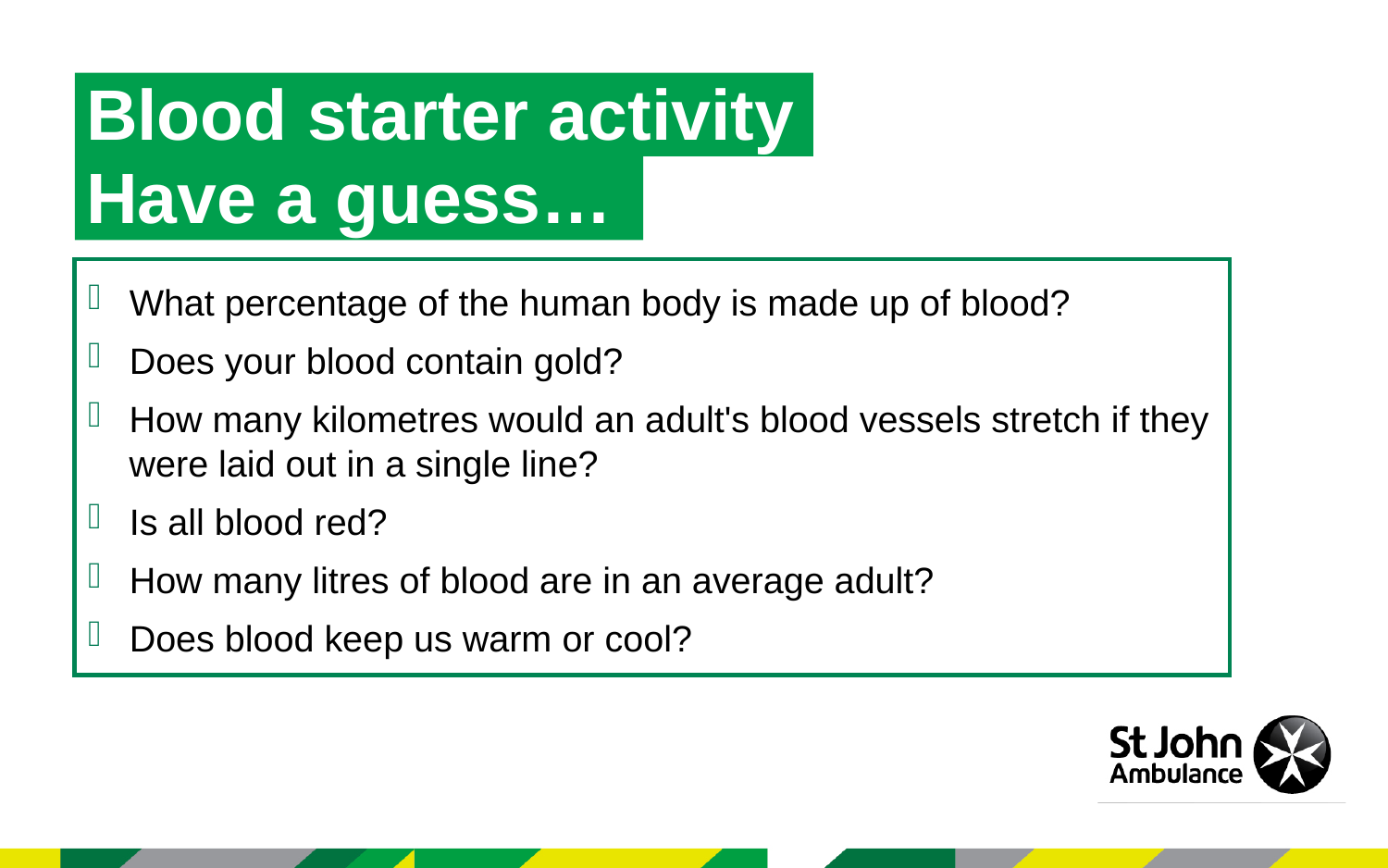

Blood starter activity
Have a guess…

What percentage of the human body is made up of blood?
Does your blood contain gold?
How many kilometres would an adult's blood vessels stretch if they were laid out in a single line?
Is all blood red?
How many litres of blood are in an average adult?
Does blood keep us warm or cool?